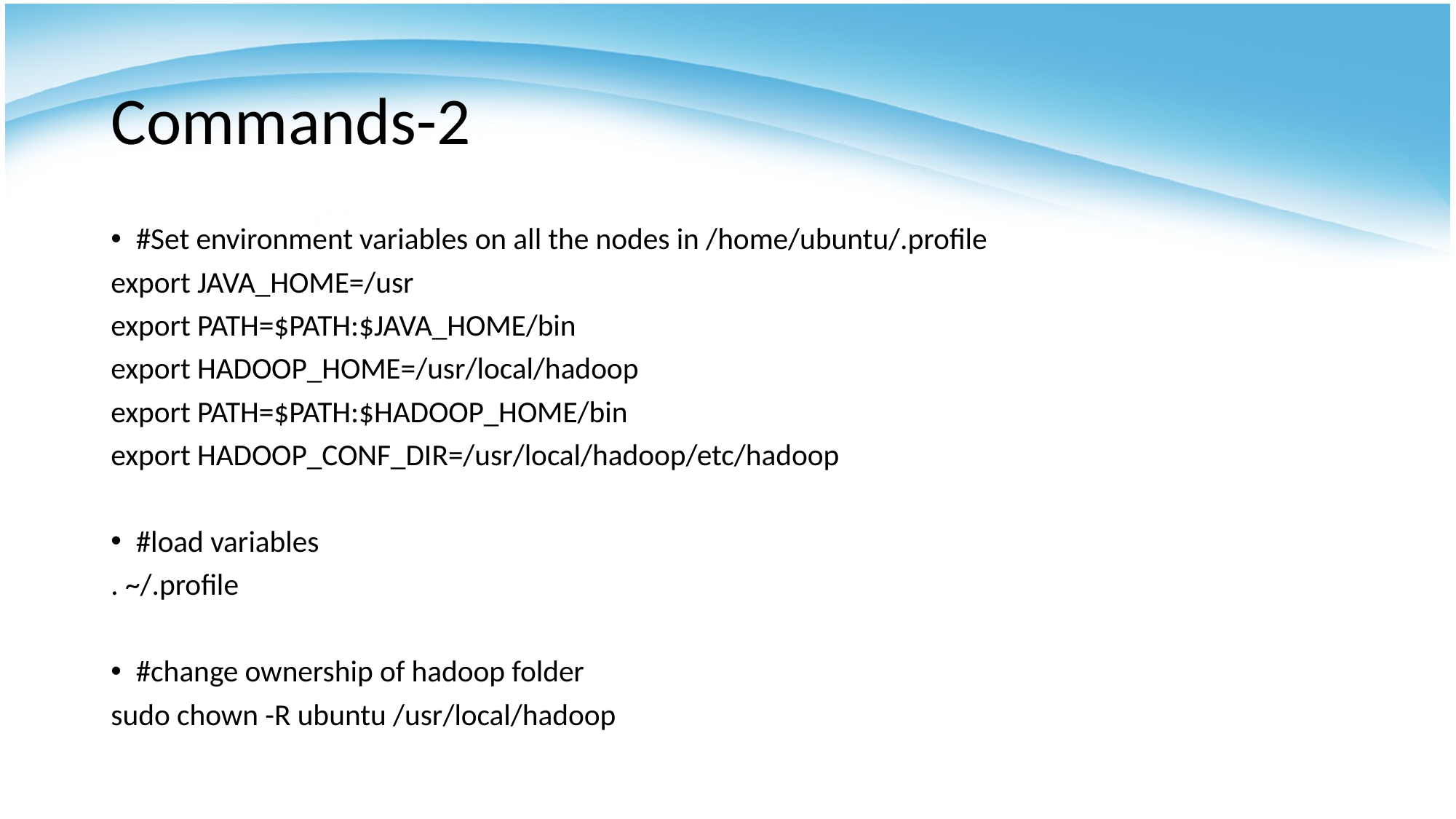

# Commands-2
#Set environment variables on all the nodes in /home/ubuntu/.profile
export JAVA_HOME=/usr
export PATH=$PATH:$JAVA_HOME/bin
export HADOOP_HOME=/usr/local/hadoop
export PATH=$PATH:$HADOOP_HOME/bin
export HADOOP_CONF_DIR=/usr/local/hadoop/etc/hadoop

#load variables
. ~/.profile

#change ownership of hadoop folder
sudo chown -R ubuntu /usr/local/hadoop